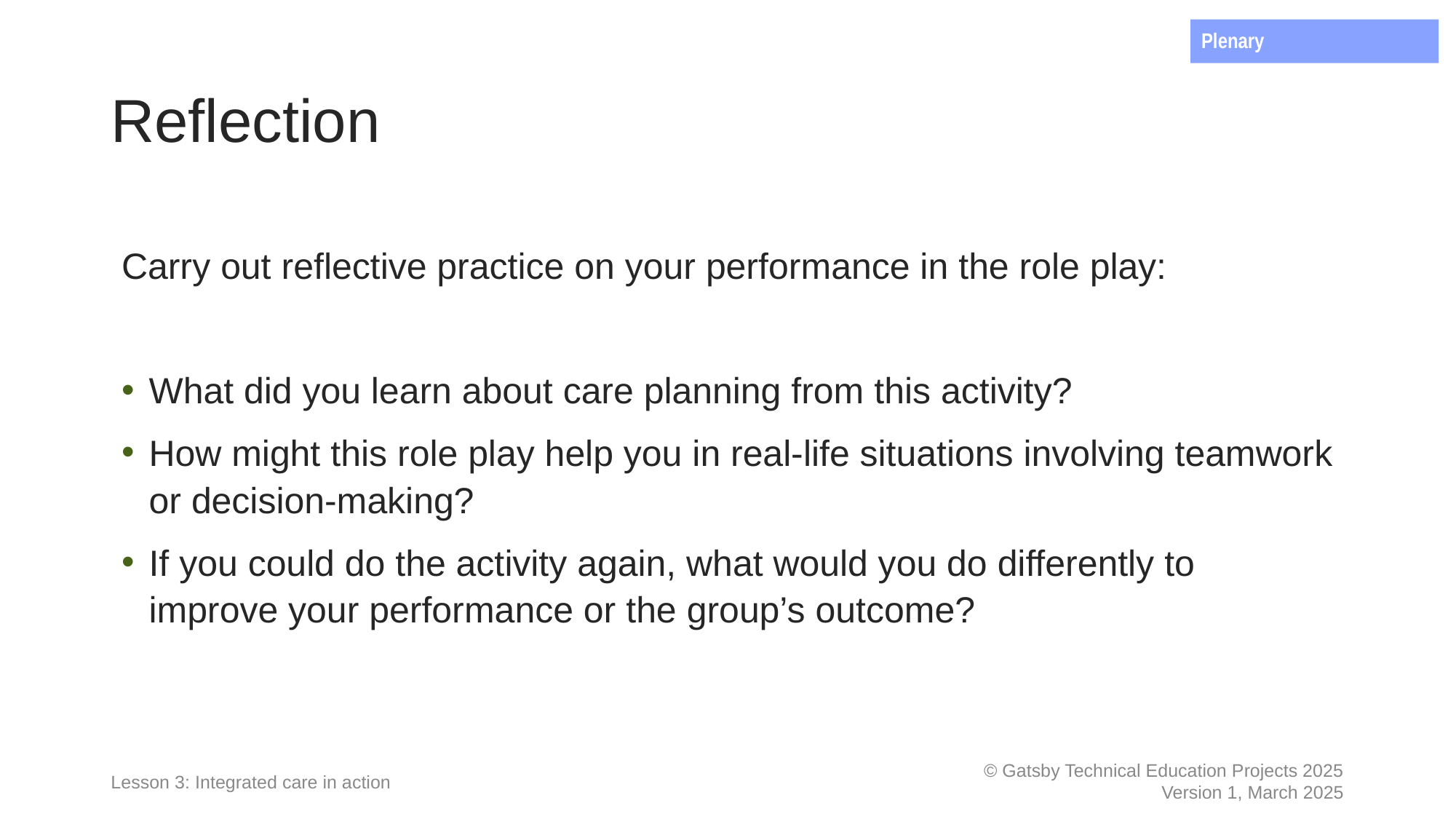

Plenary
# Reflection
Carry out reflective practice on your performance in the role play:

What did you learn about care planning from this activity?
How might this role play help you in real-life situations involving teamwork or decision-making?
If you could do the activity again, what would you do differently to improve your performance or the group’s outcome?

Lesson 3: Integrated care in action